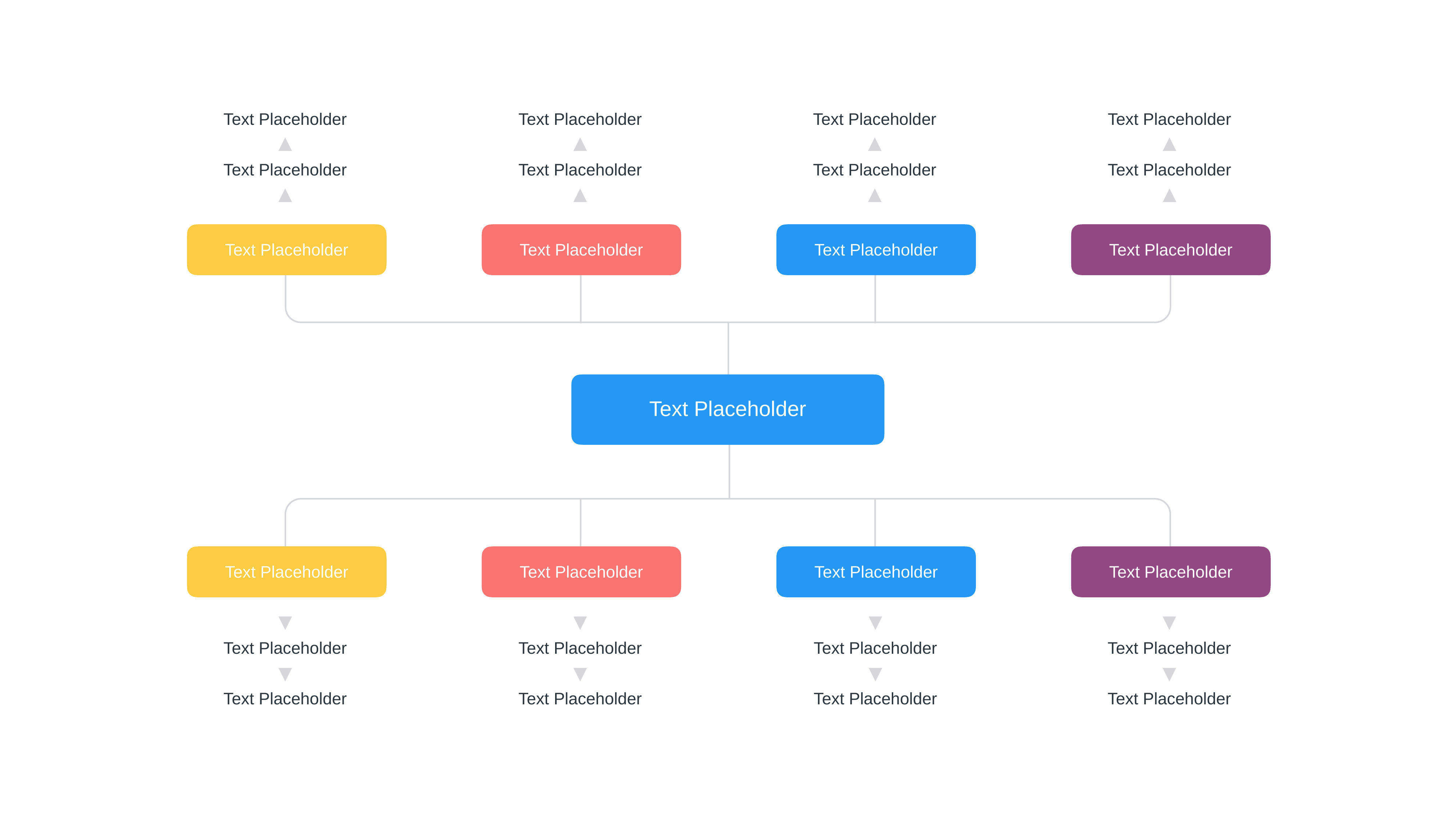

Text Placeholder
Text Placeholder
Text Placeholder
Text Placeholder

Text Placeholder
Text Placeholder
Text Placeholder
Text Placeholder

Text Placeholder
Text Placeholder
Text Placeholder
Text Placeholder

Text Placeholder

Text Placeholder
Text Placeholder
Text Placeholder
Text Placeholder

Text Placeholder
Text Placeholder
Text Placeholder
Text Placeholder

Text Placeholder
Text Placeholder
Text Placeholder
Text Placeholder